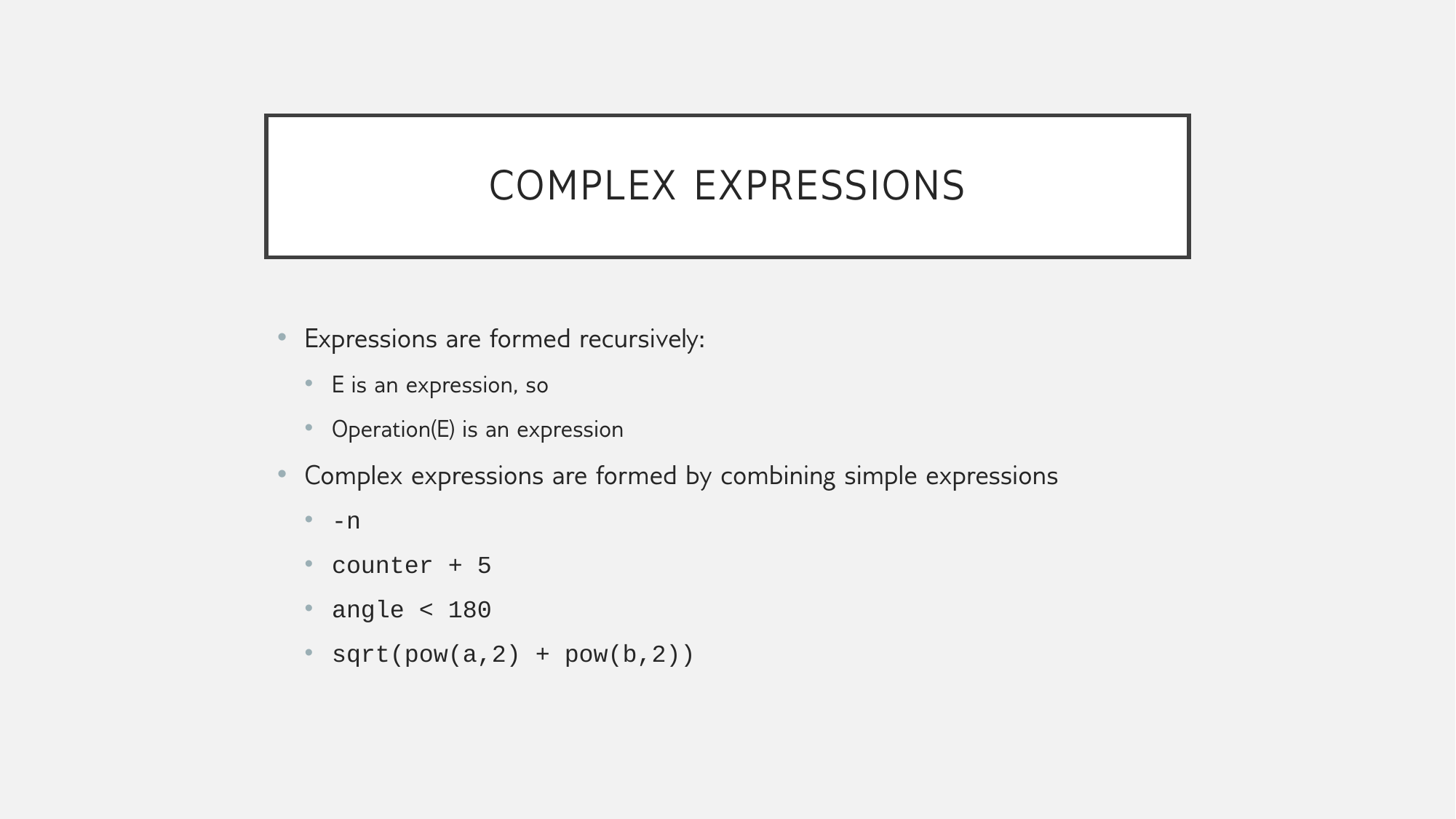

# Complex Expressions
Expressions are formed recursively:
E is an expression, so
Operation(E) is an expression
Complex expressions are formed by combining simple expressions
-n
counter + 5
angle < 180
sqrt(pow(a,2) + pow(b,2))